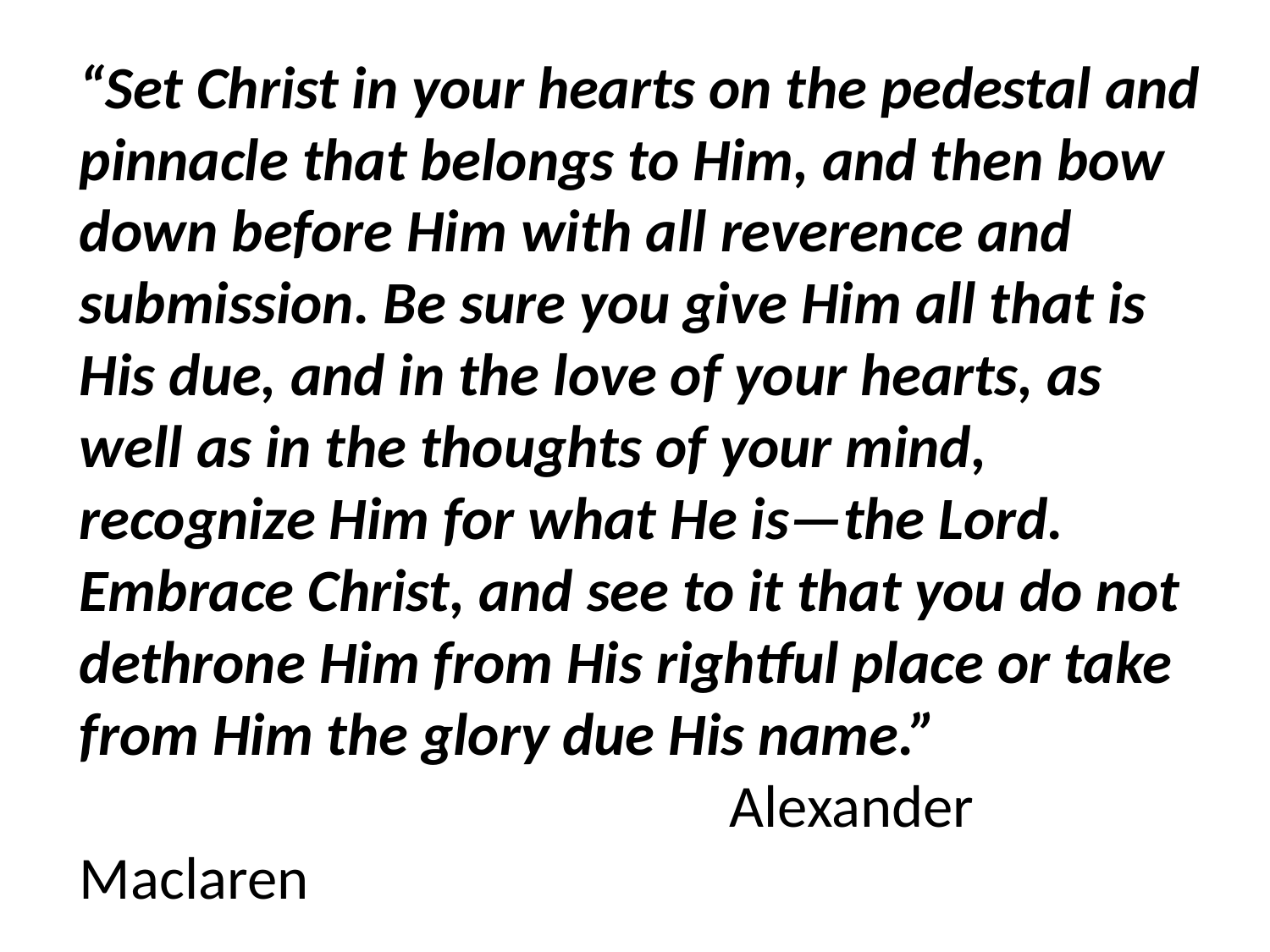

“Set Christ in your hearts on the pedestal and pinnacle that belongs to Him, and then bow down before Him with all reverence and submission. Be sure you give Him all that is His due, and in the love of your hearts, as well as in the thoughts of your mind, recognize Him for what He is—the Lord. Embrace Christ, and see to it that you do not dethrone Him from His rightful place or take from Him the glory due His name.”
                                                Alexander Maclaren